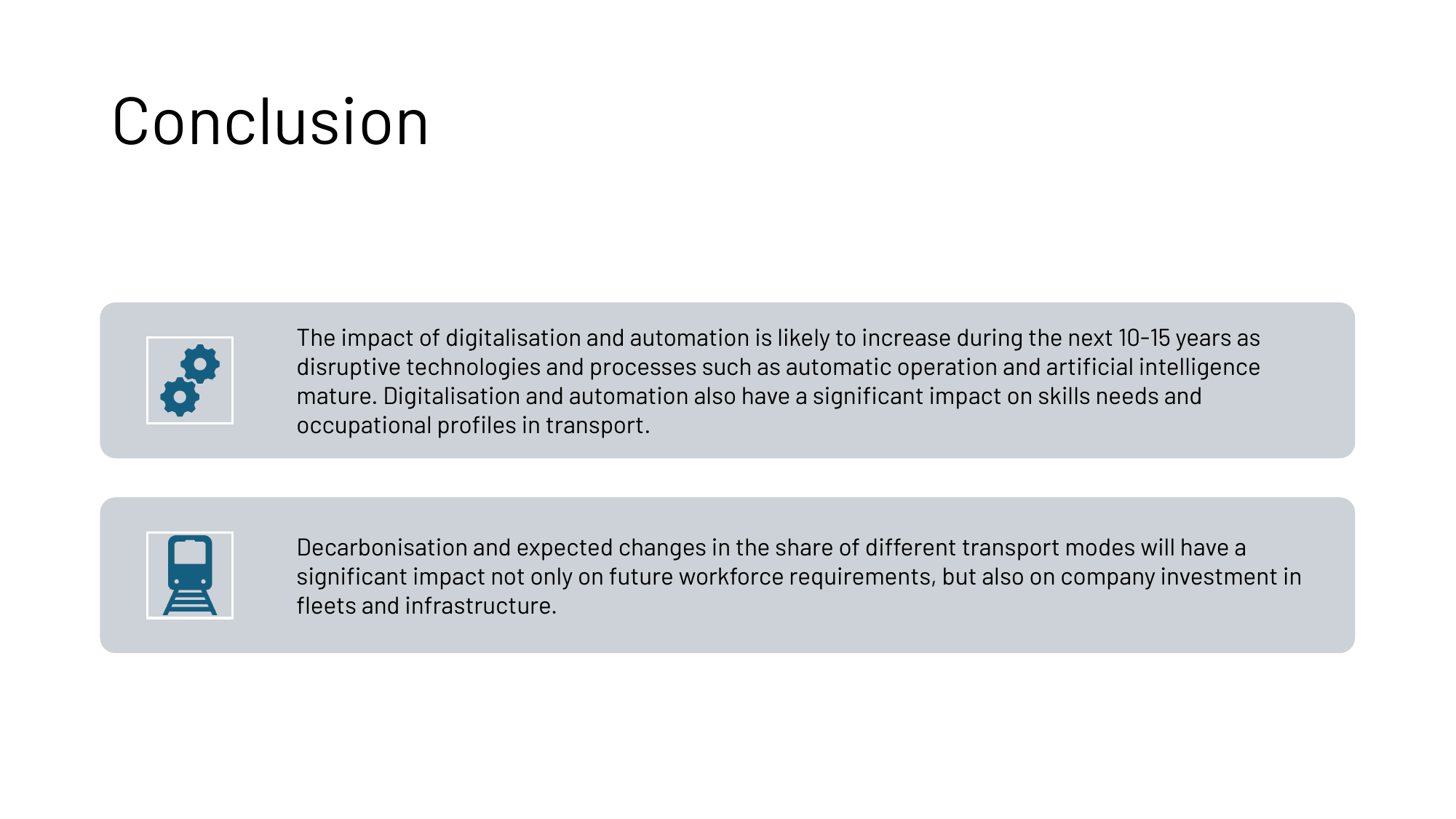

# Conclusion
The impact of digitalisation and automation is likely to increase during the next 10-15 years as disruptive technologies and processes such as automatic operation and artificial intelligence mature. Digitalisation and automation also have a significant impact on skills needs and occupational profiles in transport.
Decarbonisation and expected changes in the share of different transport modes will have a significant impact not only on future workforce requirements, but also on company investment in fleets and infrastructure.